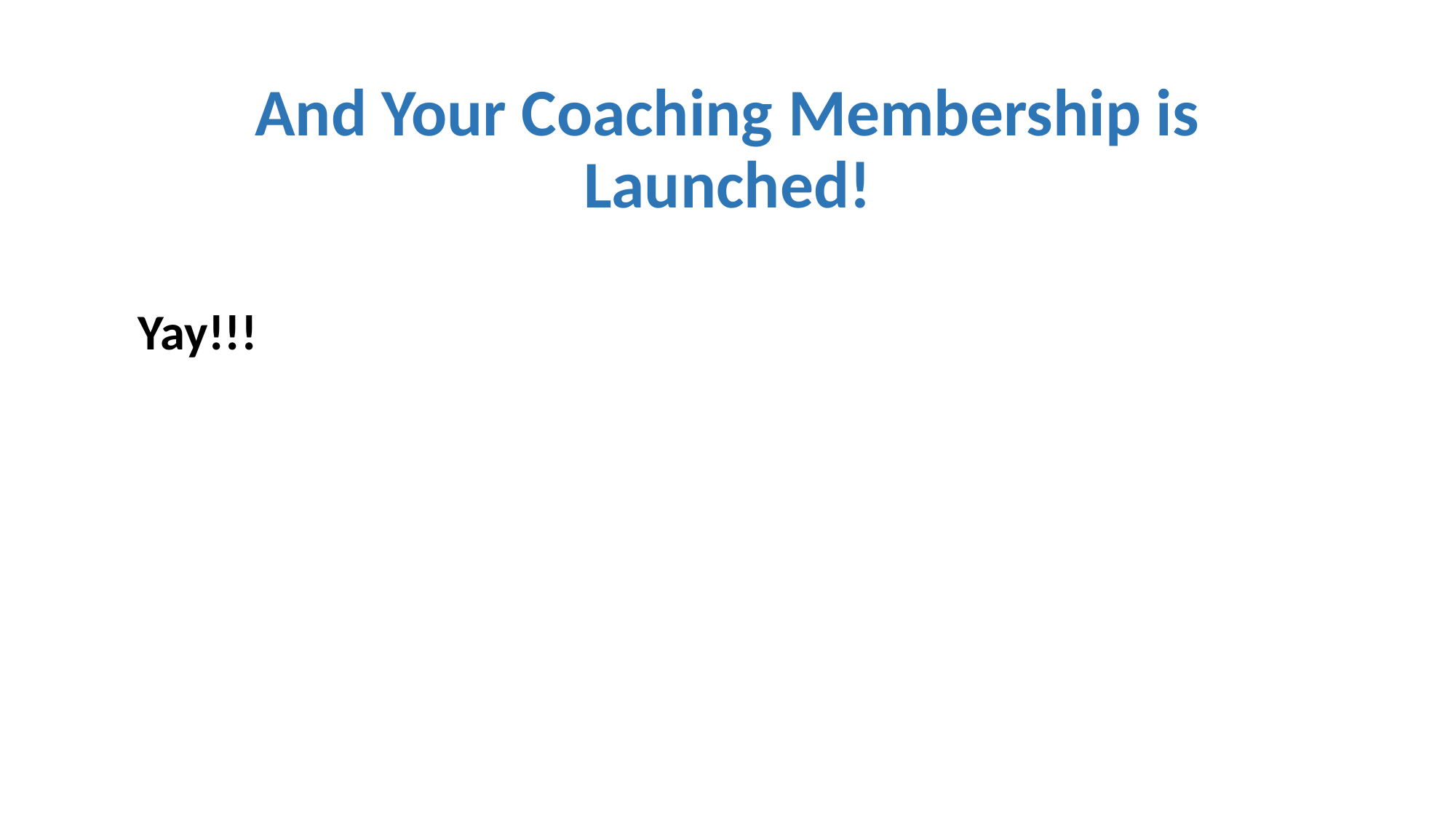

And Your Coaching Membership is Launched!

Yay!!!